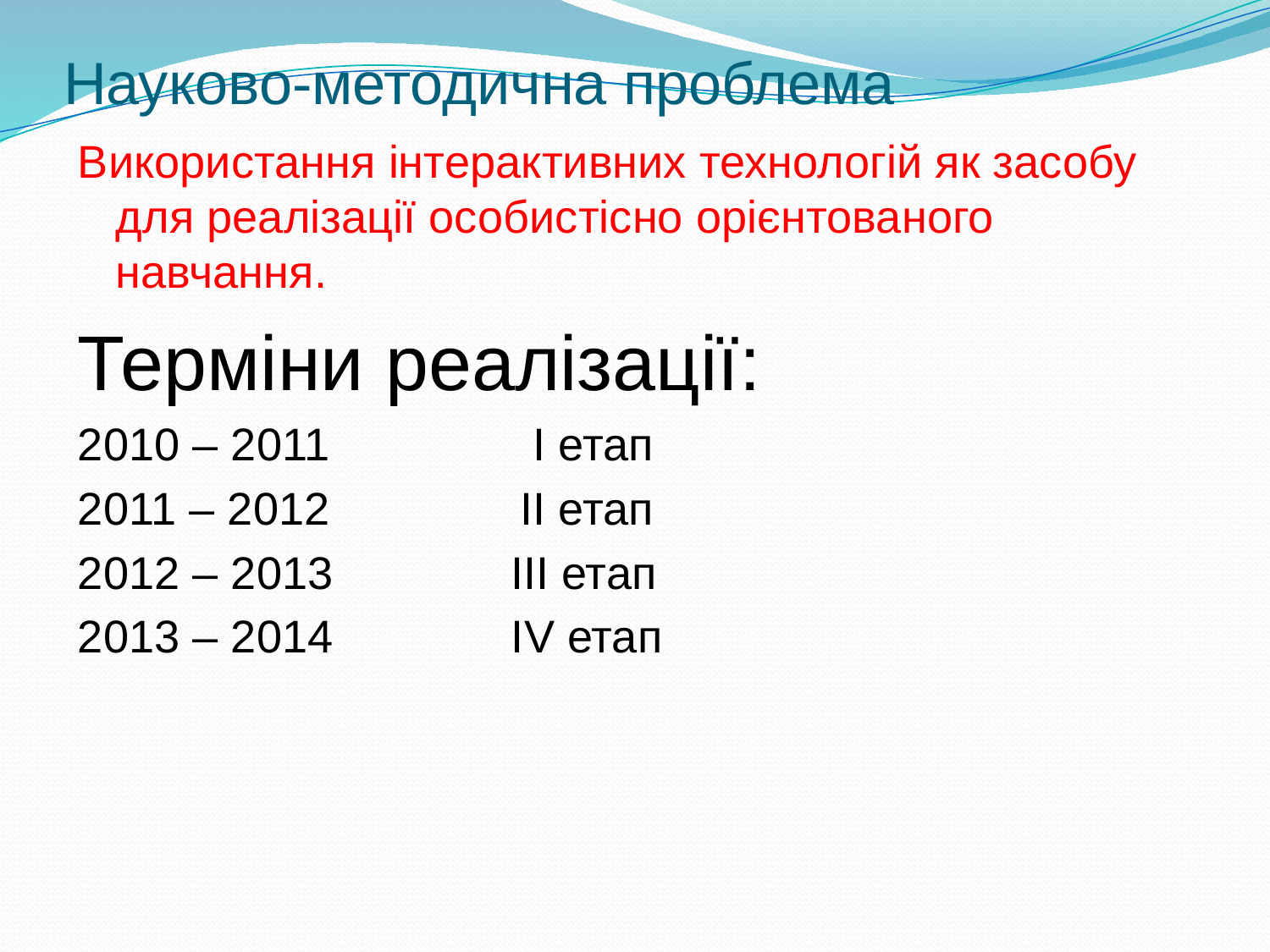

# Науково-методична проблема
Використання інтерактивних технологій як засобу для реалізації особистісно орієнтованого навчання.
Терміни реалізації:
2010 – 2011                І етап
2011 – 2012               ІІ етап
2012 – 2013              ІІІ етап
2013 – 2014              ІV етап